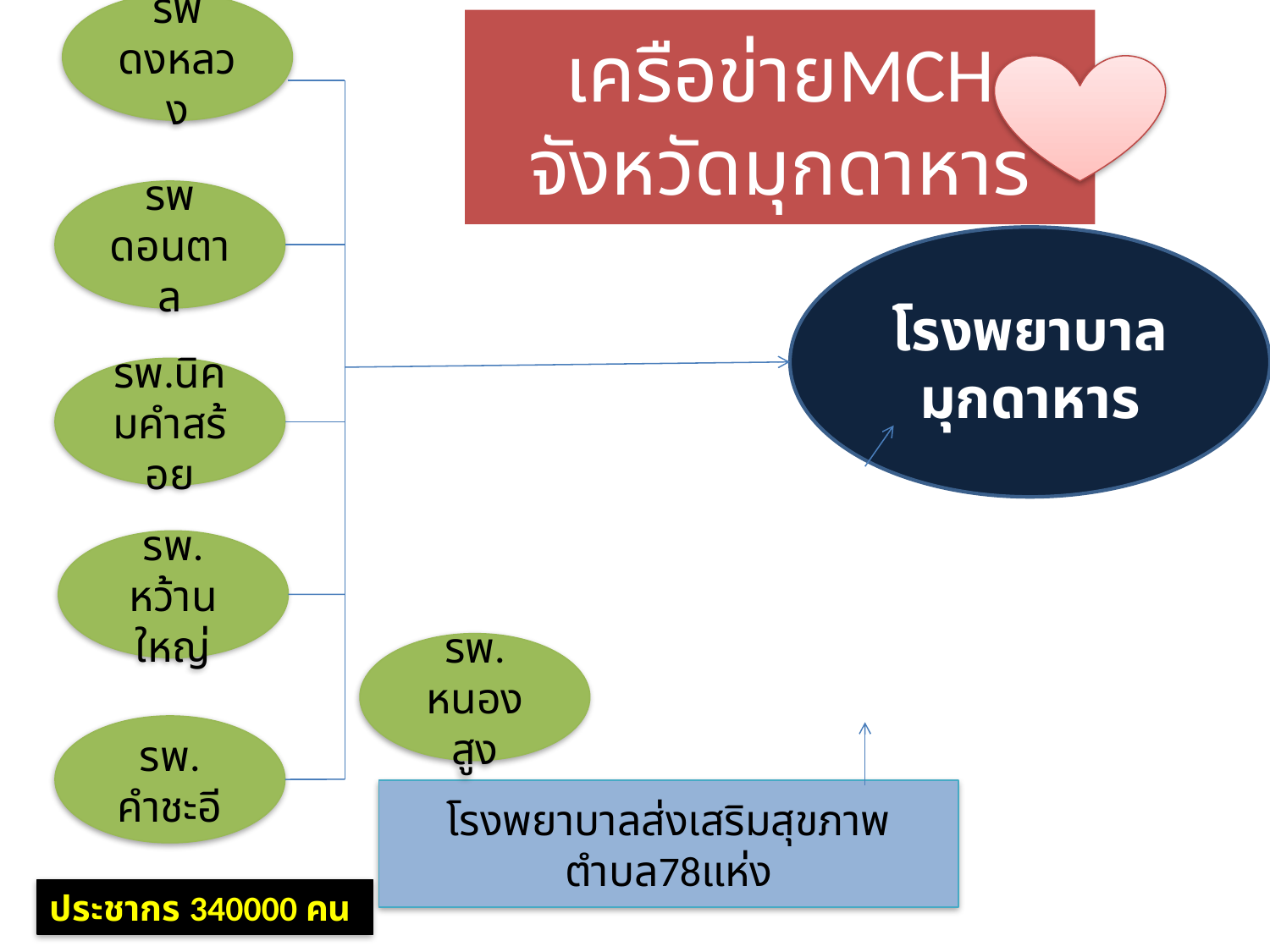

รพ ดงหลวง
# เครือข่ายMCH จังหวัดมุกดาหาร

รพ ดอนตาล
โรงพยาบาลมุกดาหาร
รพ.นิคมคำสร้อย
รพ.
หว้านใหญ่
รพ.
หนองสูง
รพ.
คำชะอี
โรงพยาบาลส่งเสริมสุขภาพตำบล78แห่ง
ประชากร 340000 คน